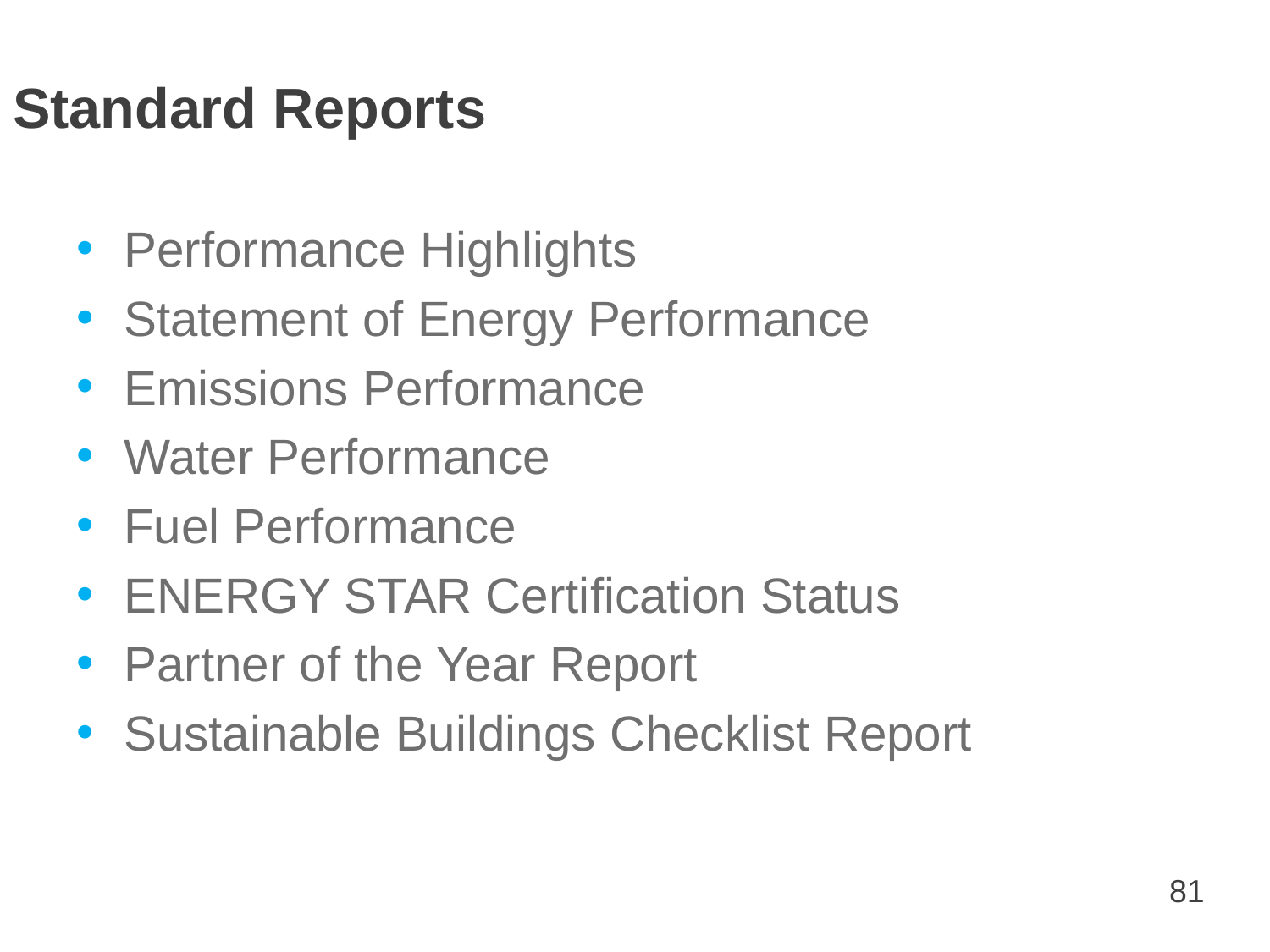

Standard Reports
Performance Highlights
Statement of Energy Performance
Emissions Performance
Water Performance
Fuel Performance
ENERGY STAR Certification Status
Partner of the Year Report
Sustainable Buildings Checklist Report